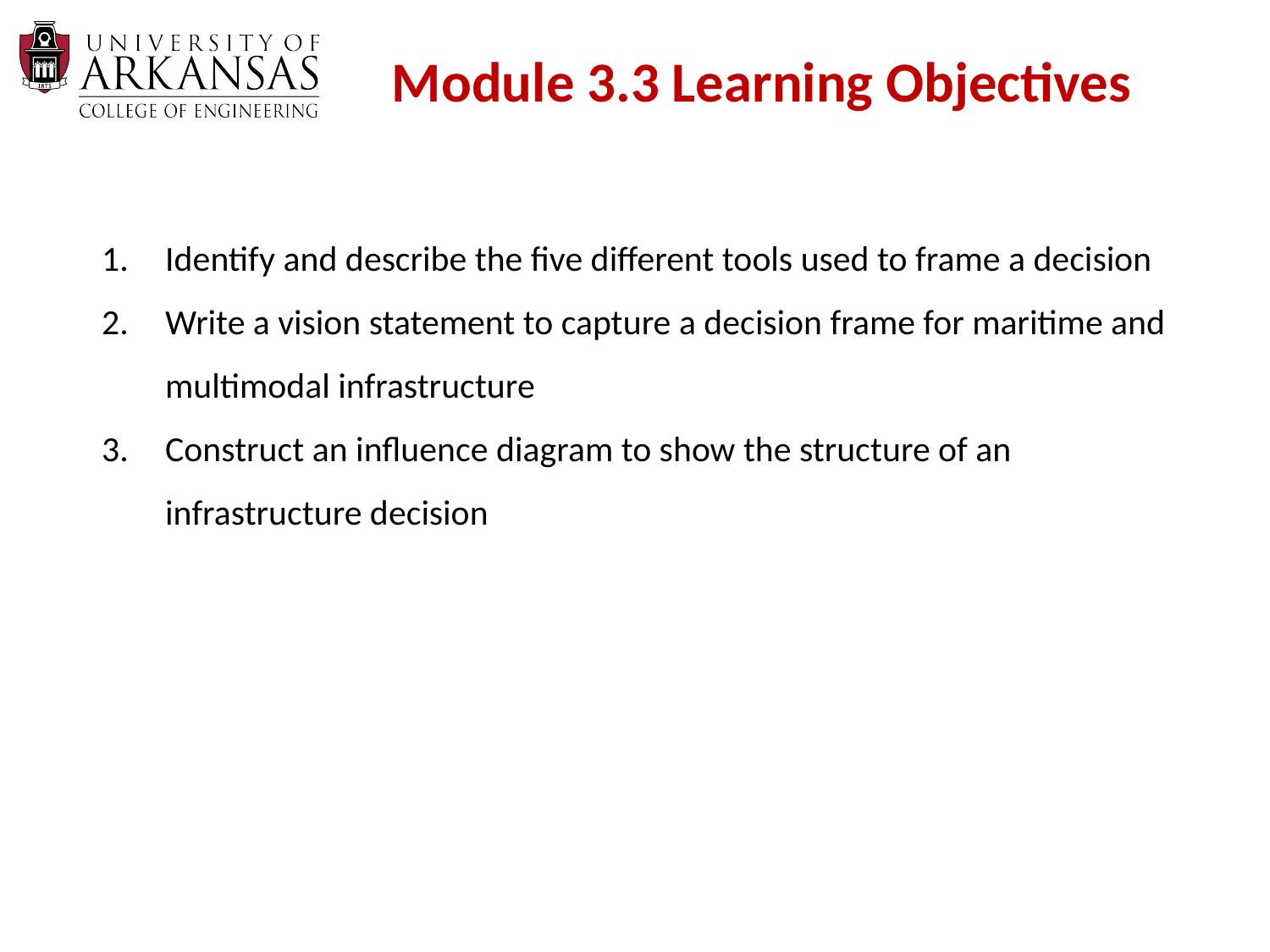

# Module 3.3 Learning Objectives
Identify and describe the five different tools used to frame a decision
Write a vision statement to capture a decision frame for maritime and multimodal infrastructure
Construct an influence diagram to show the structure of an infrastructure decision